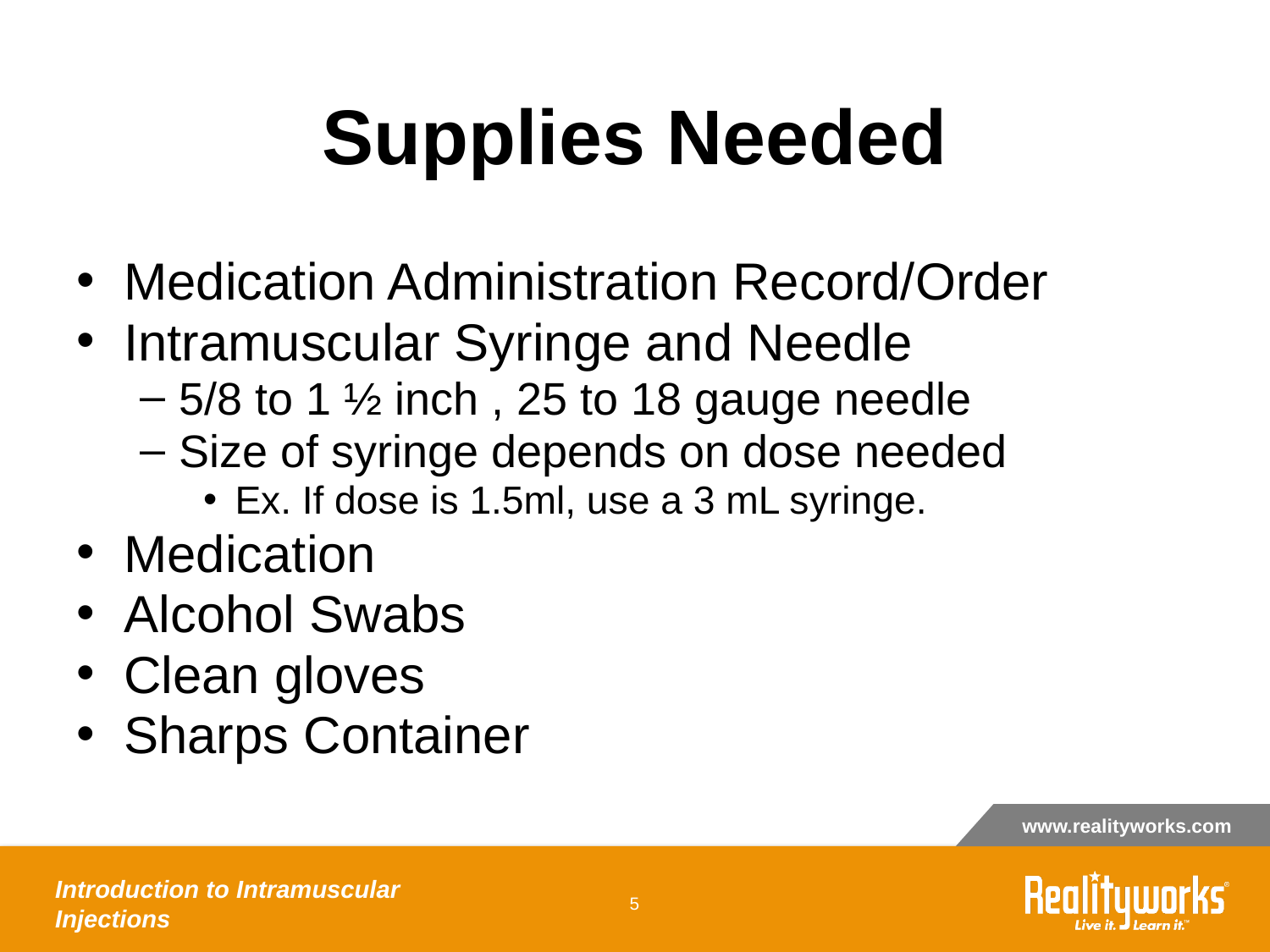

# Supplies Needed
Medication Administration Record/Order
Intramuscular Syringe and Needle
5/8 to 1 ½ inch , 25 to 18 gauge needle
Size of syringe depends on dose needed
Ex. If dose is 1.5ml, use a 3 mL syringe.
Medication
Alcohol Swabs
Clean gloves
Sharps Container
Introduction to Intramuscular Injections
5